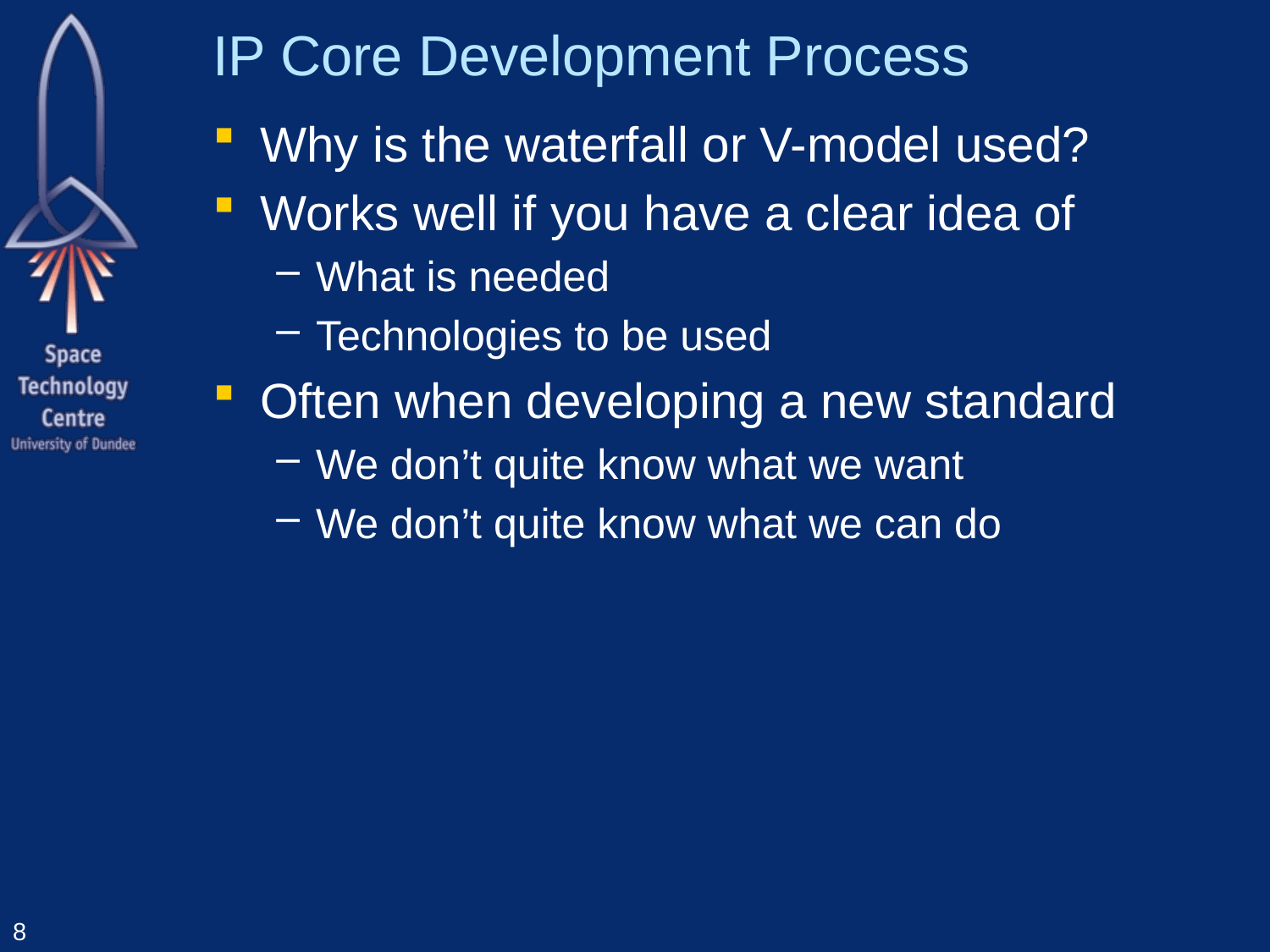

# IP Core Development Process
Why is the waterfall or V-model used?
Works well if you have a clear idea of
What is needed
Technologies to be used
Often when developing a new standard
We don’t quite know what we want
We don’t quite know what we can do
8